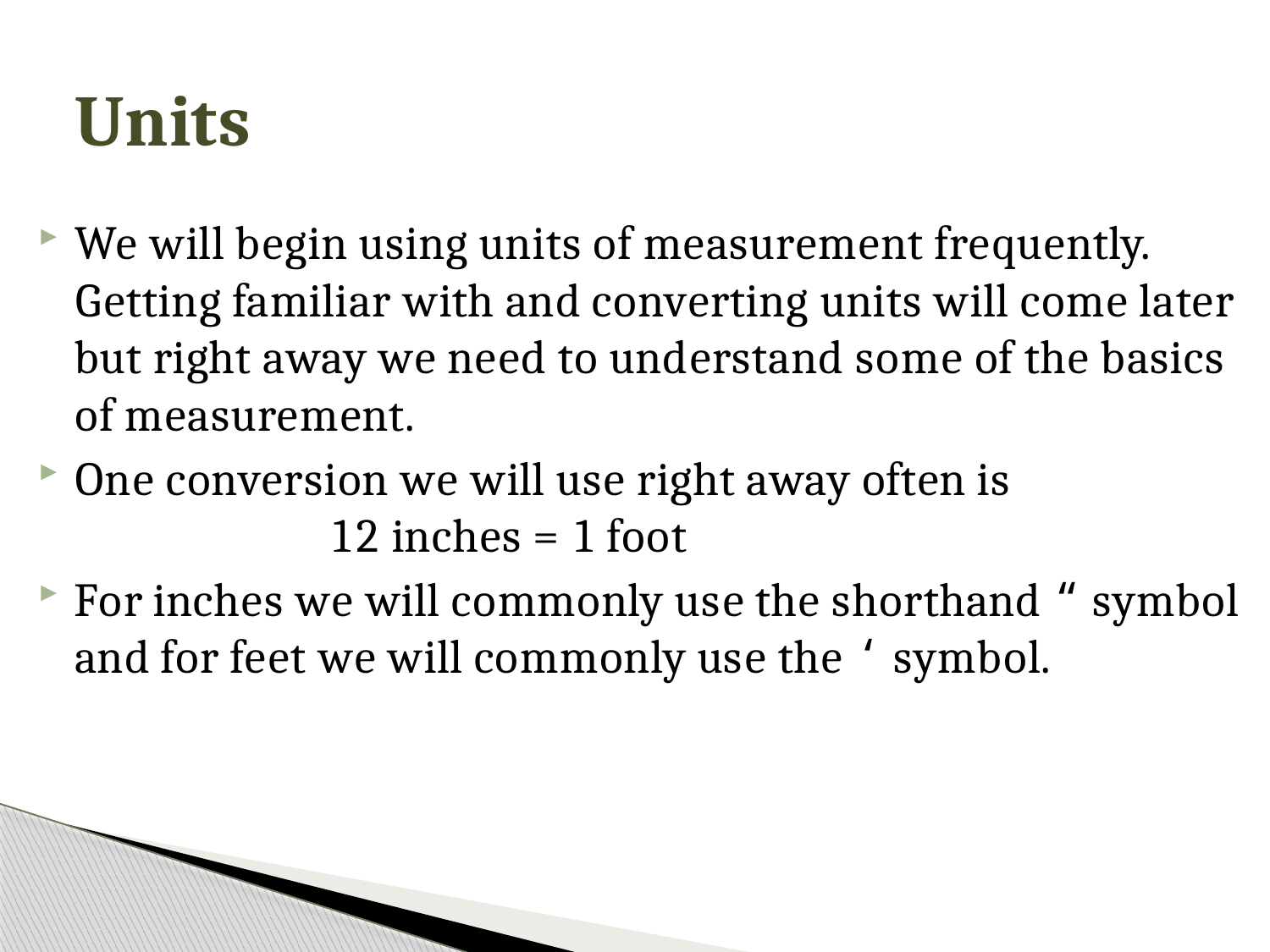

# Units
We will begin using units of measurement frequently.  Getting familiar with and converting units will come later but right away we need to understand some of the basics of measurement.
One conversion we will use right away often is 				12 inches = 1 foot
For inches we will commonly use the shorthand “ symbol and for feet we will commonly use the ‘ symbol.